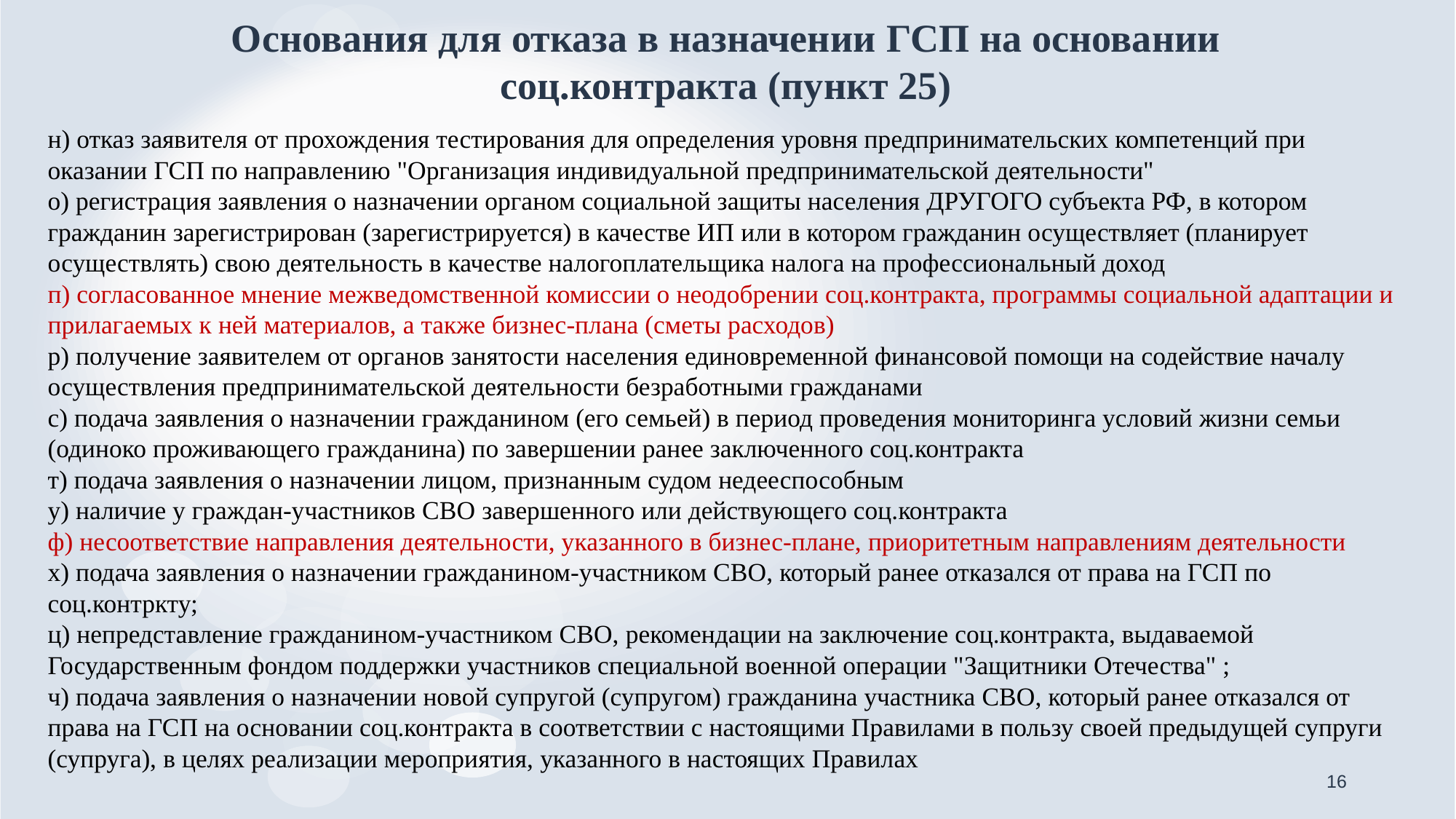

# Основания для отказа в назначении ГСП на основании соц.контракта (пункт 25)
н) отказ заявителя от прохождения тестирования для определения уровня предпринимательских компетенций при оказании ГСП по направлению "Организация индивидуальной предпринимательской деятельности"
о) регистрация заявления о назначении органом социальной защиты населения ДРУГОГО субъекта РФ, в котором гражданин зарегистрирован (зарегистрируется) в качестве ИП или в котором гражданин осуществляет (планирует осуществлять) свою деятельность в качестве налогоплательщика налога на профессиональный доход
п) согласованное мнение межведомственной комиссии о неодобрении соц.контракта, программы социальной адаптации и прилагаемых к ней материалов, а также бизнес-плана (сметы расходов)
р) получение заявителем от органов занятости населения единовременной финансовой помощи на содействие началу осуществления предпринимательской деятельности безработными гражданами
с) подача заявления о назначении гражданином (его семьей) в период проведения мониторинга условий жизни семьи (одиноко проживающего гражданина) по завершении ранее заключенного соц.контракта
т) подача заявления о назначении лицом, признанным судом недееспособным
у) наличие у граждан-участников СВО завершенного или действующего соц.контракта
ф) несоответствие направления деятельности, указанного в бизнес-плане, приоритетным направлениям деятельности
х) подача заявления о назначении гражданином-участником СВО, который ранее отказался от права на ГСП по соц.контркту;
ц) непредставление гражданином-участником СВО, рекомендации на заключение соц.контракта, выдаваемой Государственным фондом поддержки участников специальной военной операции "Защитники Отечества" ;
ч) подача заявления о назначении новой супругой (супругом) гражданина участника СВО, который ранее отказался от права на ГСП на основании соц.контракта в соответствии с настоящими Правилами в пользу своей предыдущей супруги (супруга), в целях реализации мероприятия, указанного в настоящих Правилах
16